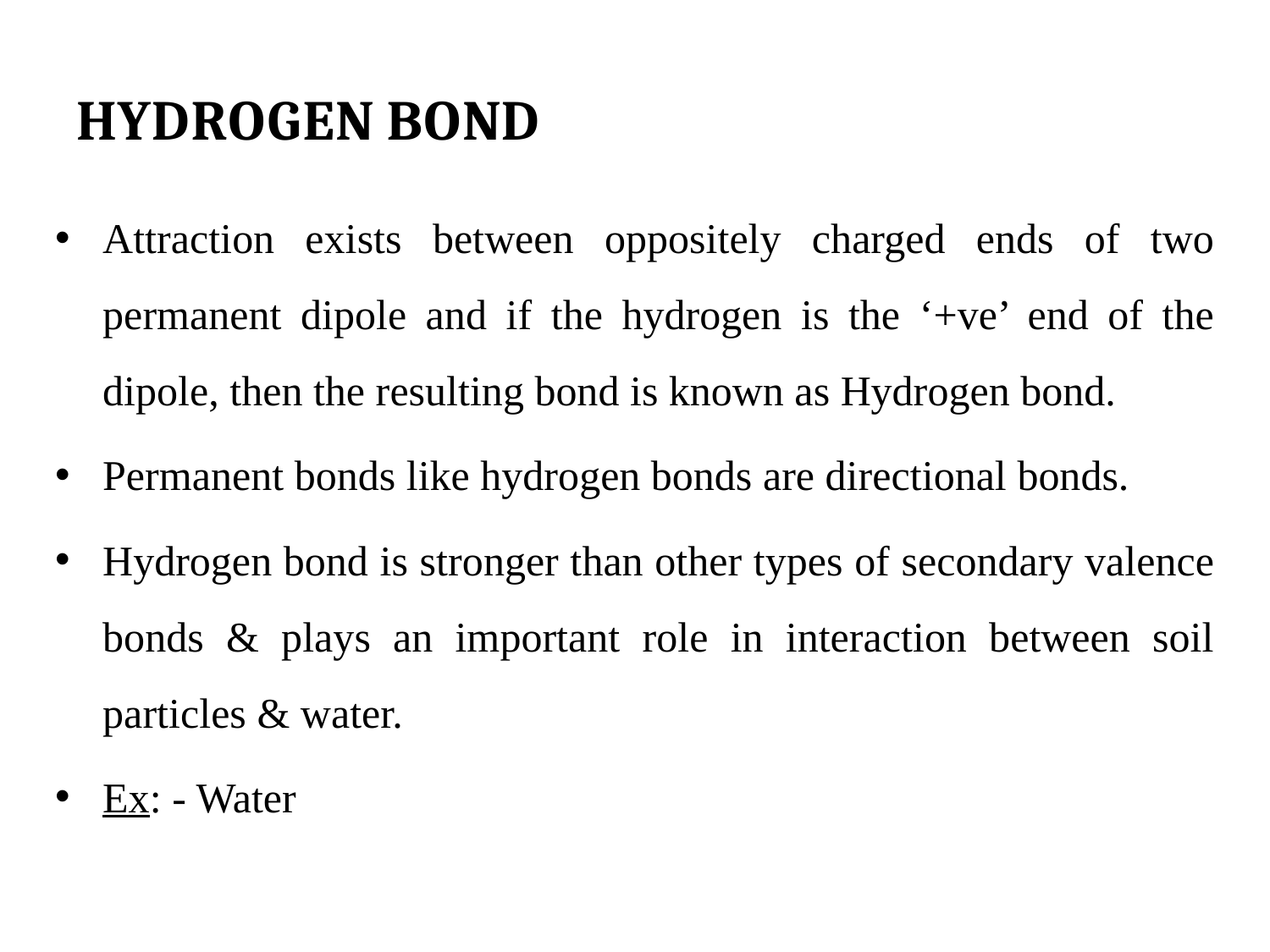

# HYDROGEN BOND
Attraction exists between oppositely charged ends of two permanent dipole and if the hydrogen is the ‘+ve’ end of the dipole, then the resulting bond is known as Hydrogen bond.
Permanent bonds like hydrogen bonds are directional bonds.
Hydrogen bond is stronger than other types of secondary valence bonds & plays an important role in interaction between soil particles & water.
Ex: - Water